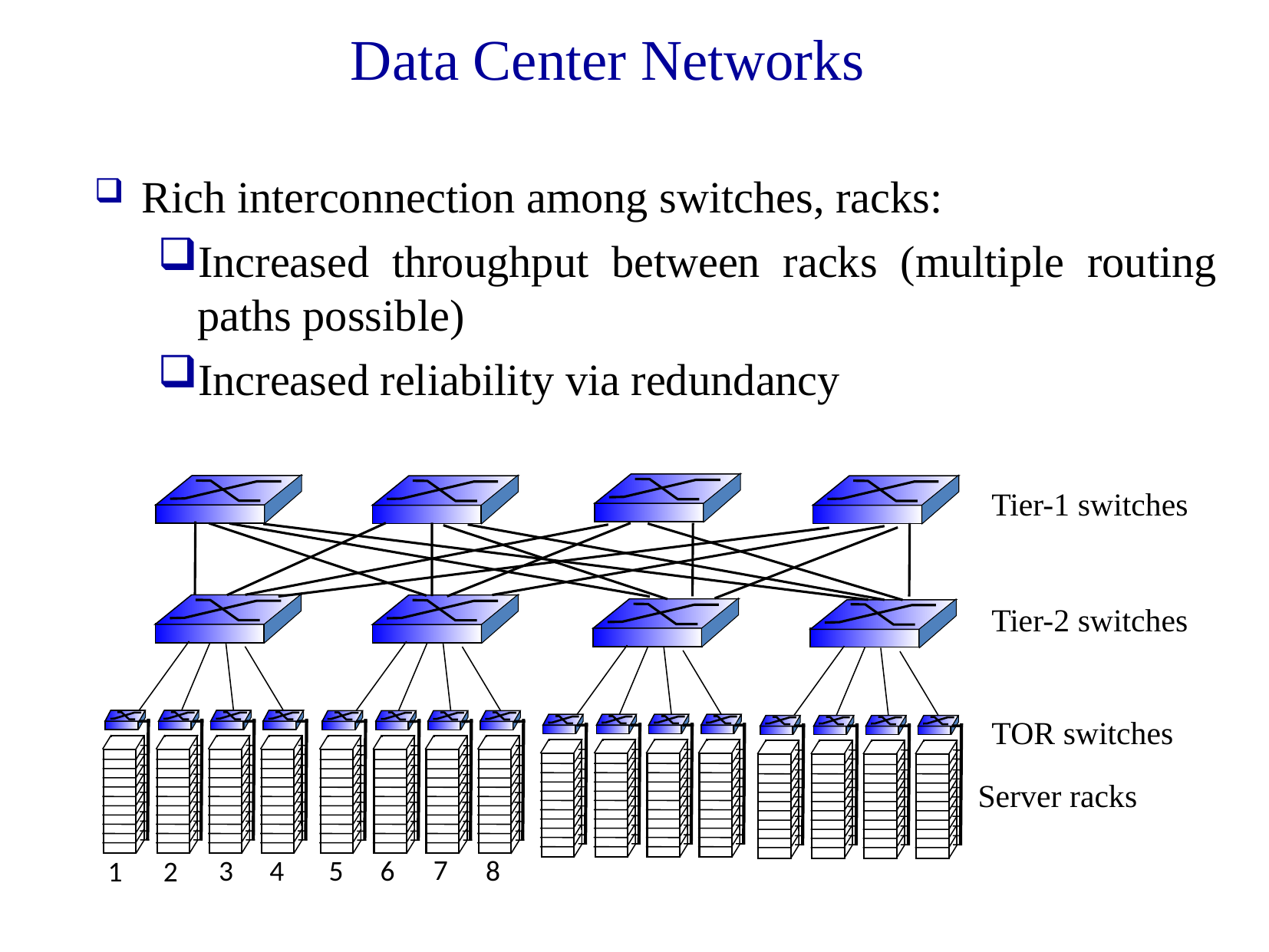

Data Center Networks
Rich interconnection among switches, racks:
Increased throughput between racks (multiple routing paths possible)
Increased reliability via redundancy

Tier-1 switches

Tier-2 switches

TOR switches
Server racks
7
6
5
4
8
3
2
1